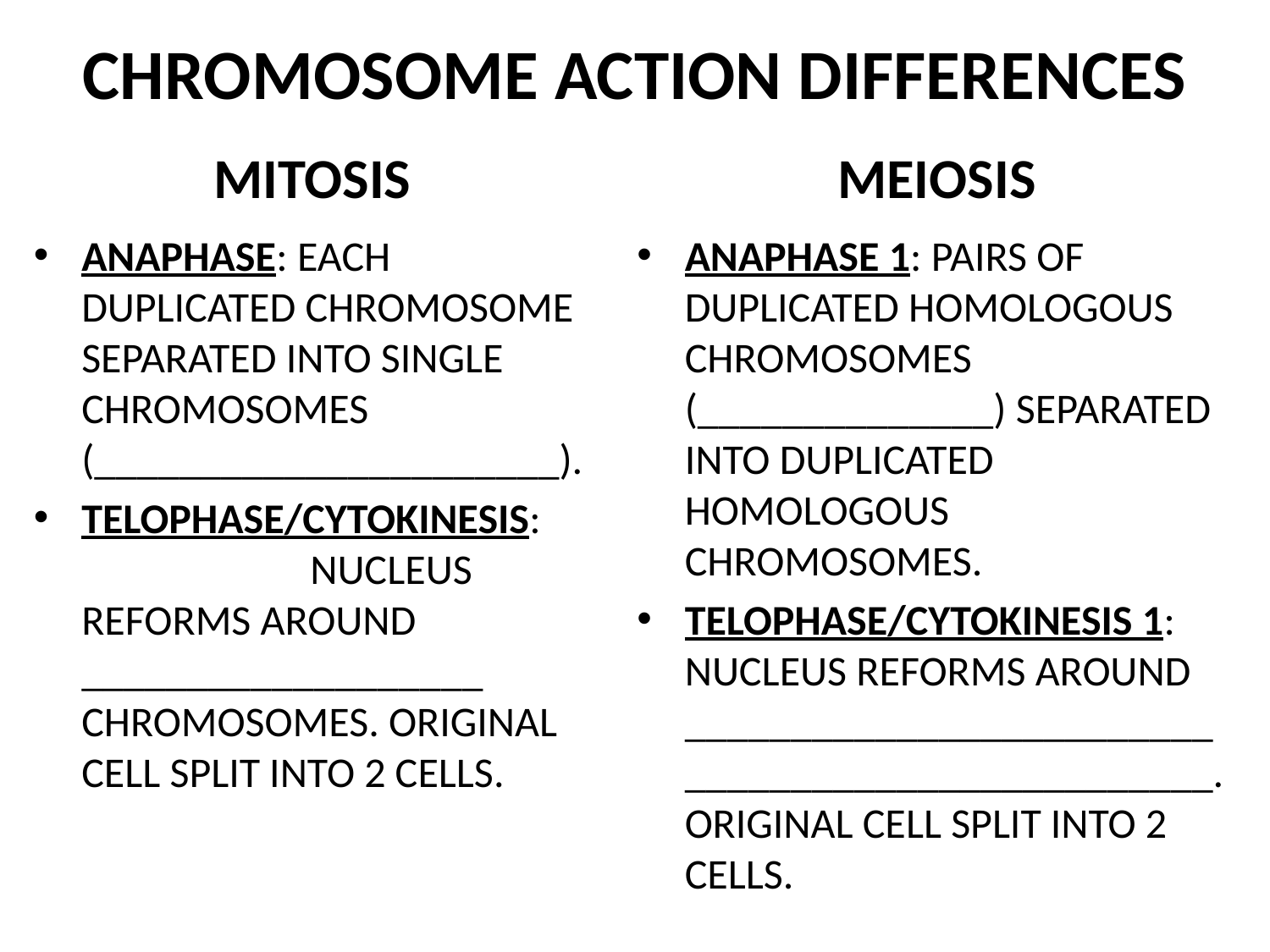

# CHROMOSOME ACTION DIFFERENCES
MITOSIS
MEIOSIS
ANAPHASE: EACH DUPLICATED CHROMOSOME SEPARATED INTO SINGLE CHROMOSOMES (______________________).
TELOPHASE/CYTOKINESIS:                               NUCLEUS REFORMS AROUND ___________________ CHROMOSOMES. ORIGINAL CELL SPLIT INTO 2 CELLS.

ANAPHASE 1: PAIRS OF DUPLICATED HOMOLOGOUS CHROMOSOMES (______________) SEPARATED INTO DUPLICATED HOMOLOGOUS CHROMOSOMES.
TELOPHASE/CYTOKINESIS 1: NUCLEUS REFORMS AROUND _________________________ _________________________. ORIGINAL CELL SPLIT INTO 2 CELLS.